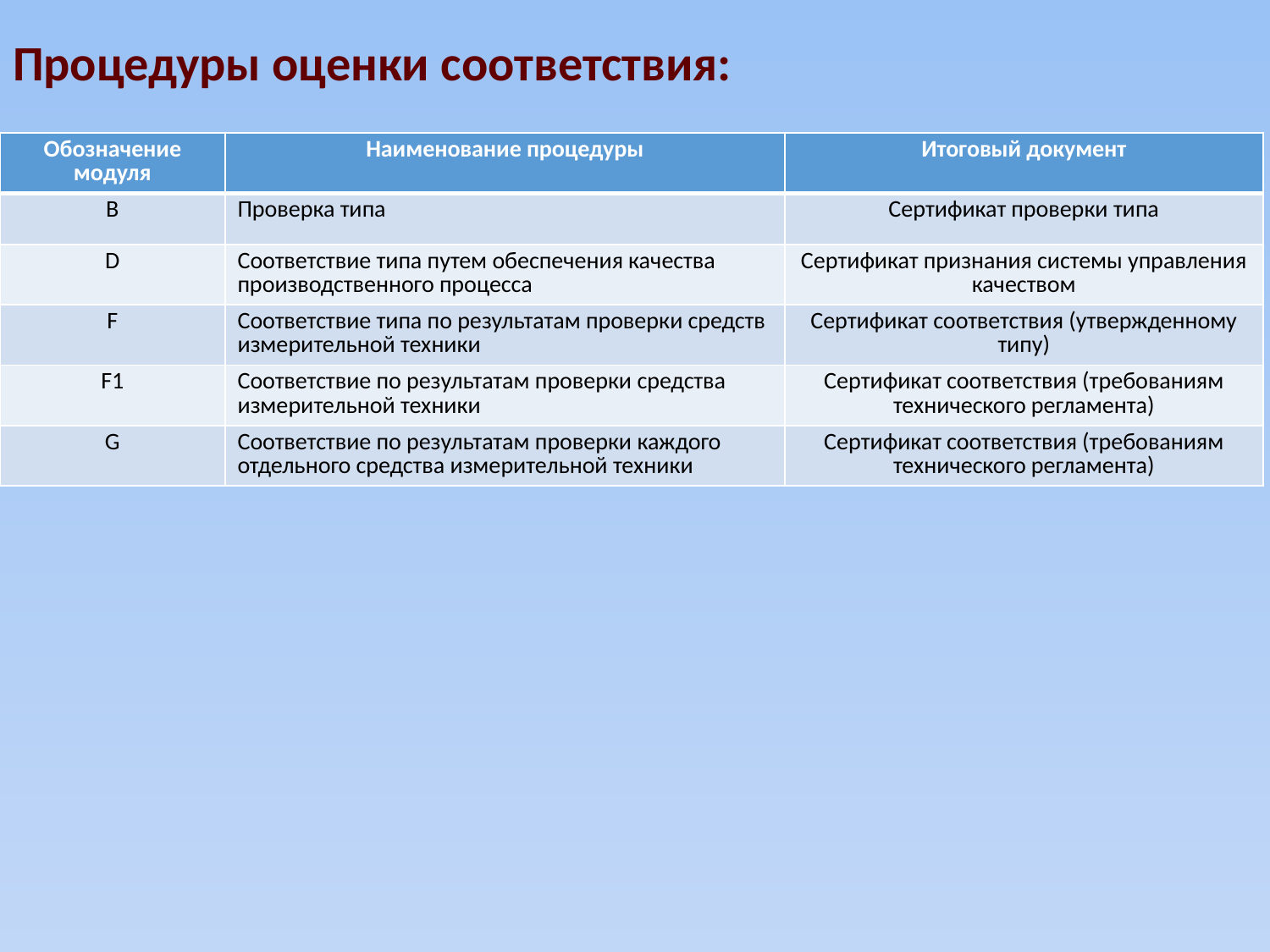

# Процедуры оценки соответствия:
| Обозначение модуля | Наименование процедуры | Итоговый документ |
| --- | --- | --- |
| B | Проверка типа | Сертификат проверки типа |
| D | Соответствие типа путем обеспечения качества производственного процесса | Сертификат признания системы управления качеством |
| F | Соответствие типа по результатам проверки средств измерительной техники | Сертификат соответствия (утвержденному типу) |
| F1 | Соответствие по результатам проверки средства измерительной техники | Сертификат соответствия (требованиям технического регламента) |
| G | Соответствие по результатам проверки каждого отдельного средства измерительной техники | Сертификат соответствия (требованиям технического регламента) |